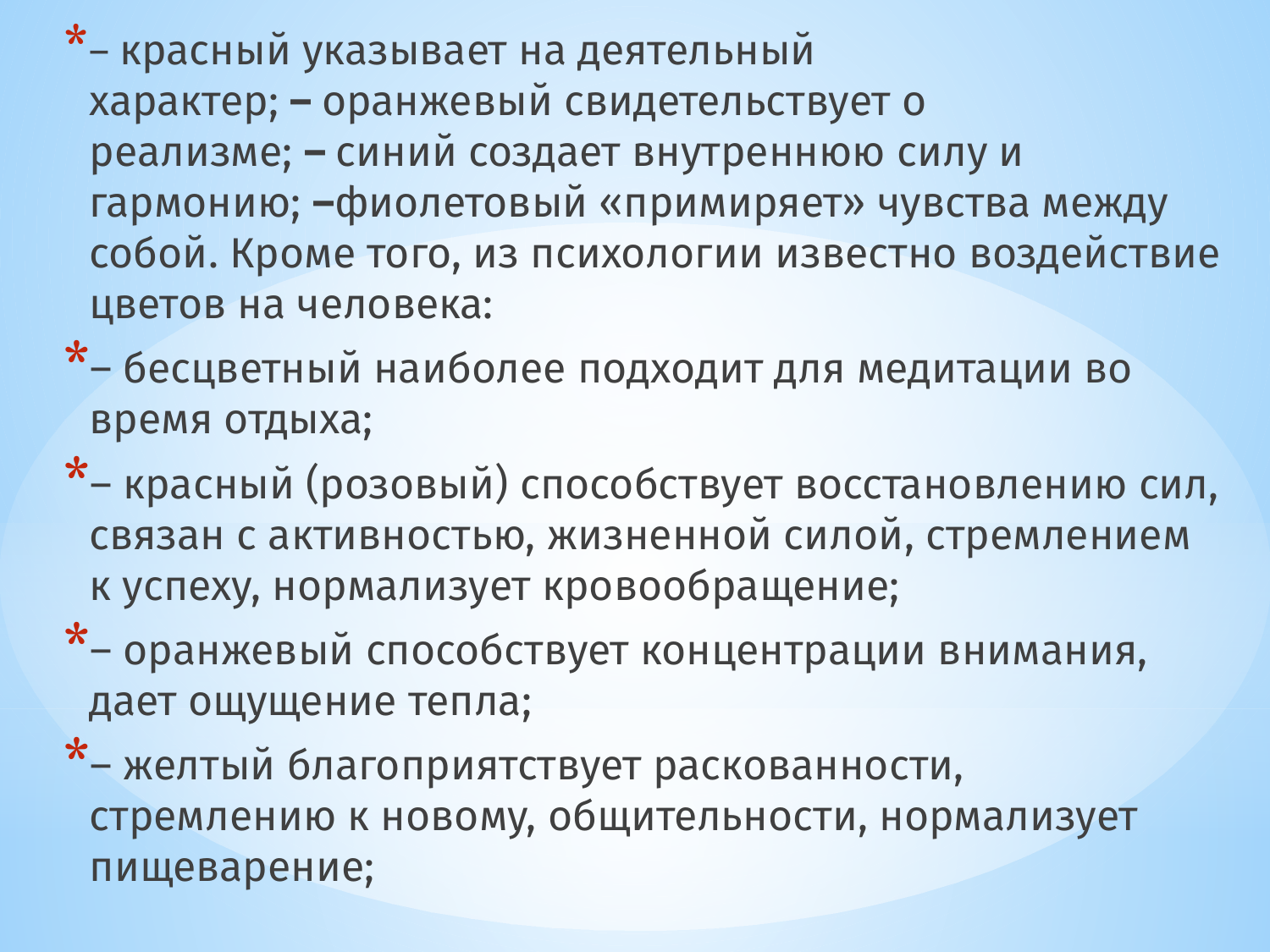

– красный указывает на деятельный характер; – оранжевый свидетельствует о реализме; – синий создает внутреннюю силу и гармонию; –фиолетовый «примиряет» чувства между собой. Кроме того, из психологии известно воздействие цветов на человека:
– бесцветный наиболее подходит для медитации во время отдыха;
– красный (розовый) способствует восстановлению сил, связан с активностью, жизненной силой, стремлением к успеху, нормализует кровообращение;
– оранжевый способствует концентрации внимания, дает ощущение тепла;
– желтый благоприятствует раскованности, стремлению к новому, общительности, нормализует пищеварение;

#